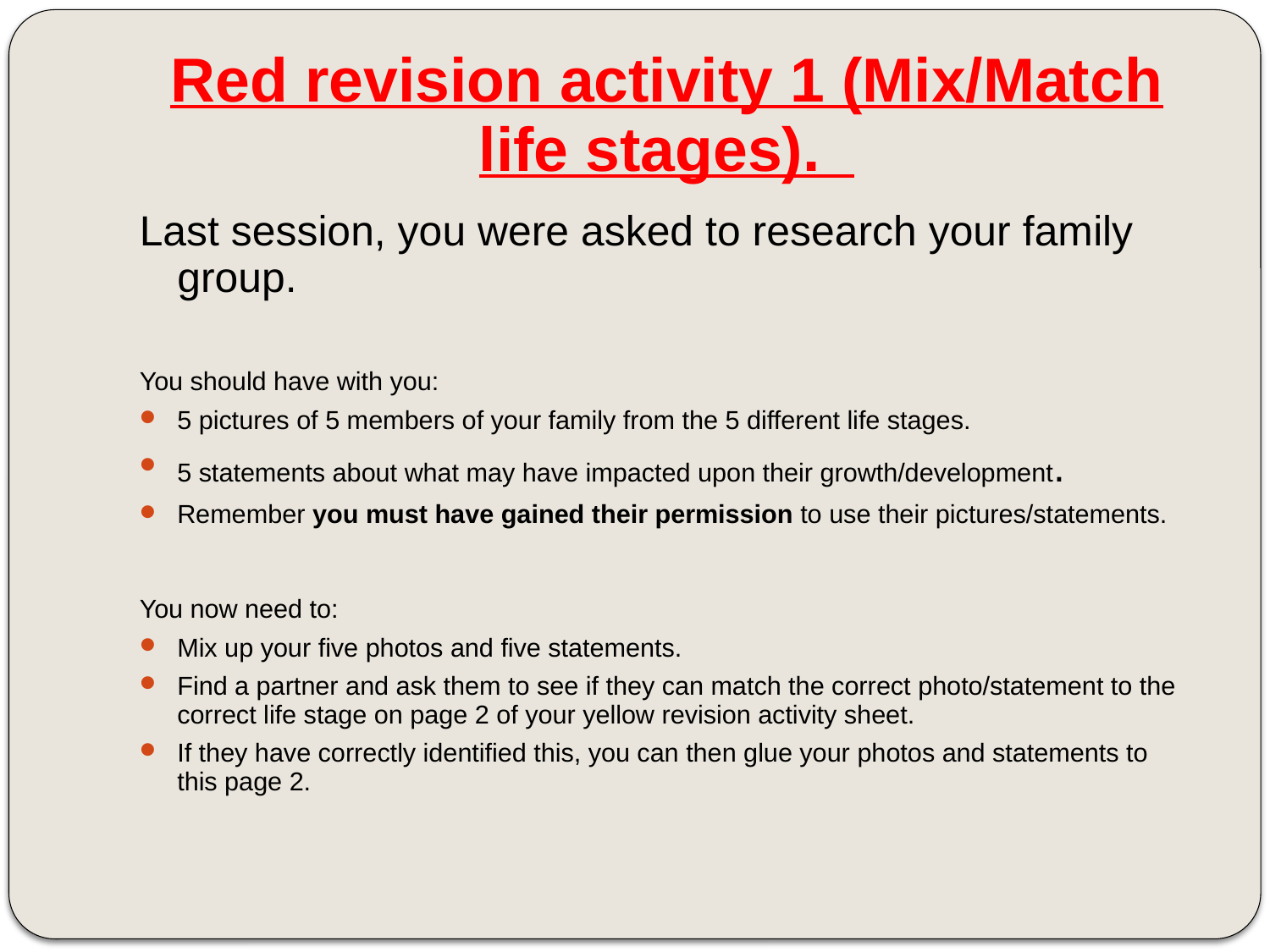

# Red revision activity 1 (Mix/Match life stages).
Last session, you were asked to research your family group.

You should have with you:
5 pictures of 5 members of your family from the 5 different life stages.
5 statements about what may have impacted upon their growth/development.
Remember you must have gained their permission to use their pictures/statements.

You now need to:
Mix up your five photos and five statements.
Find a partner and ask them to see if they can match the correct photo/statement to the correct life stage on page 2 of your yellow revision activity sheet.
If they have correctly identified this, you can then glue your photos and statements to this page 2.